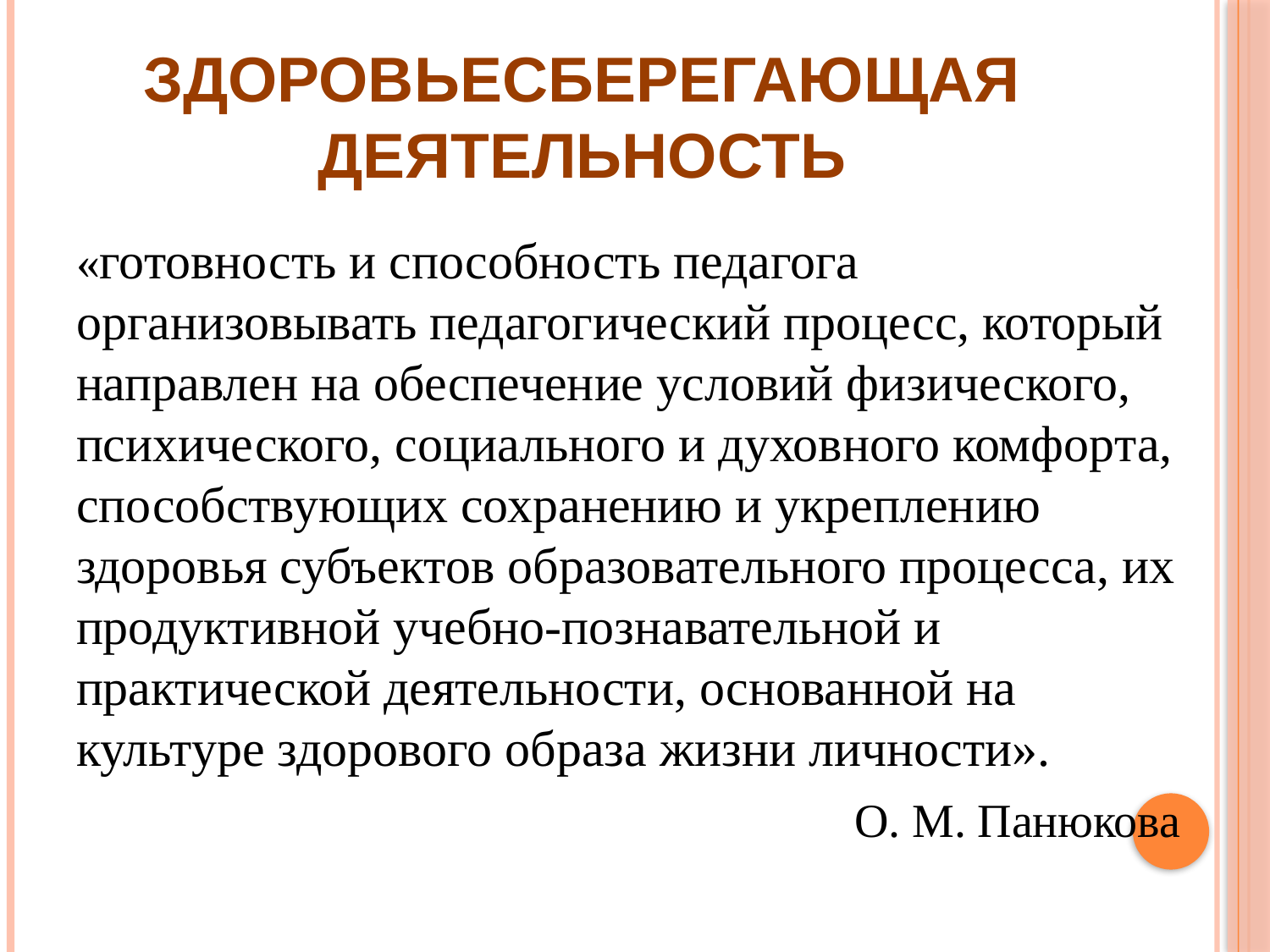

# здоровьесберегающая деятельность
«готовность и способность педагога организовывать педагогический процесс, который направлен на обеспечение условий физического, психического, социального и духовного комфорта, способствующих сохранению и укреплению здоровья субъектов образовательного процесса, их продуктивной учебно-познавательной и практической деятельности, основанной на культуре здорового образа жизни личности».
 О. М. Панюкова